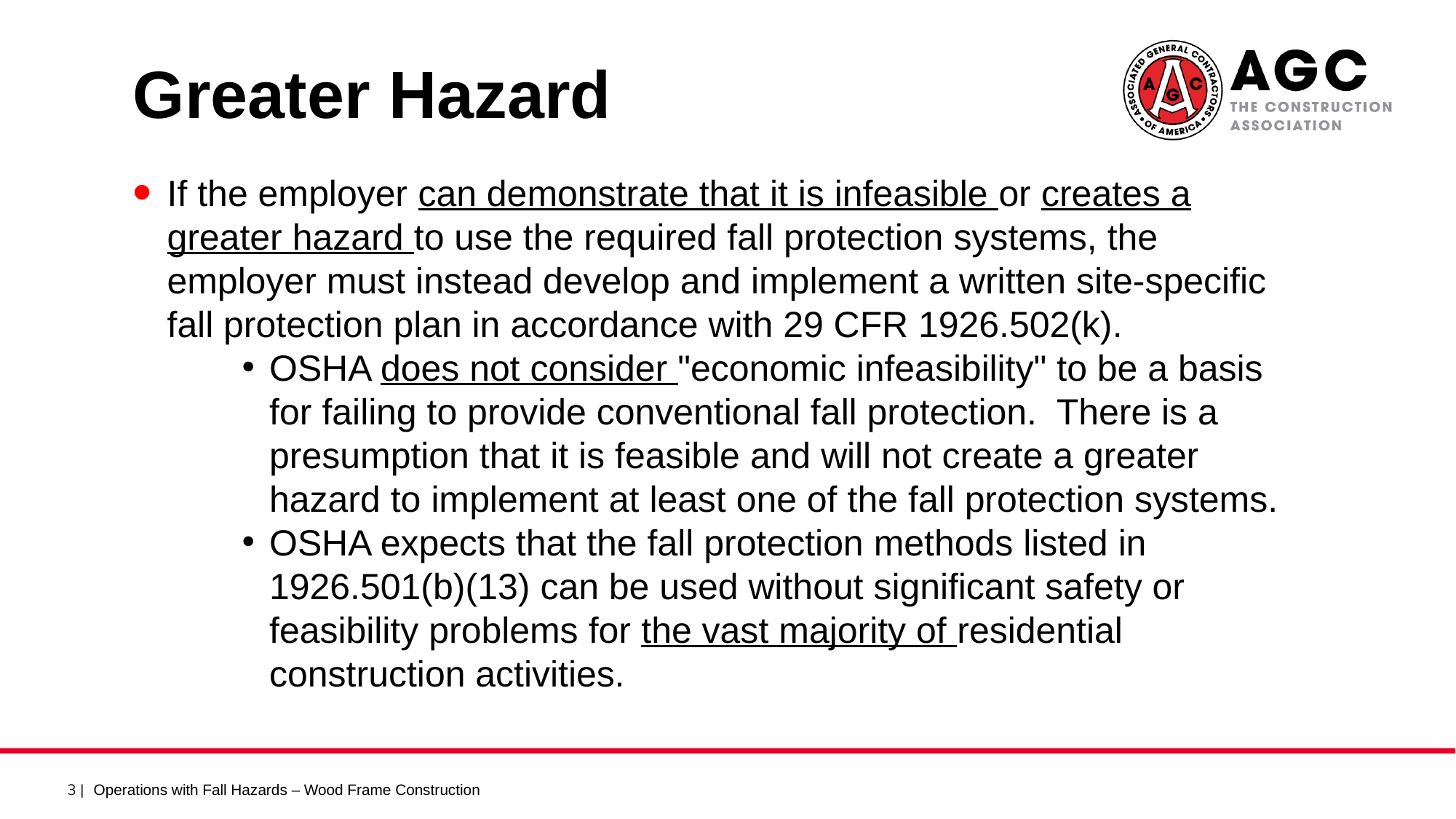

Greater Hazard
If the employer can demonstrate that it is infeasible or creates a greater hazard to use the required fall protection systems, the employer must instead develop and implement a written site-specific fall protection plan in accordance with 29 CFR 1926.502(k).
OSHA does not consider "economic infeasibility" to be a basis for failing to provide conventional fall protection.  There is a presumption that it is feasible and will not create a greater hazard to implement at least one of the fall protection systems.
OSHA expects that the fall protection methods listed in 1926.501(b)(13) can be used without significant safety or feasibility problems for the vast majority of residential construction activities.
Operations with Fall Hazards – Wood Frame Construction